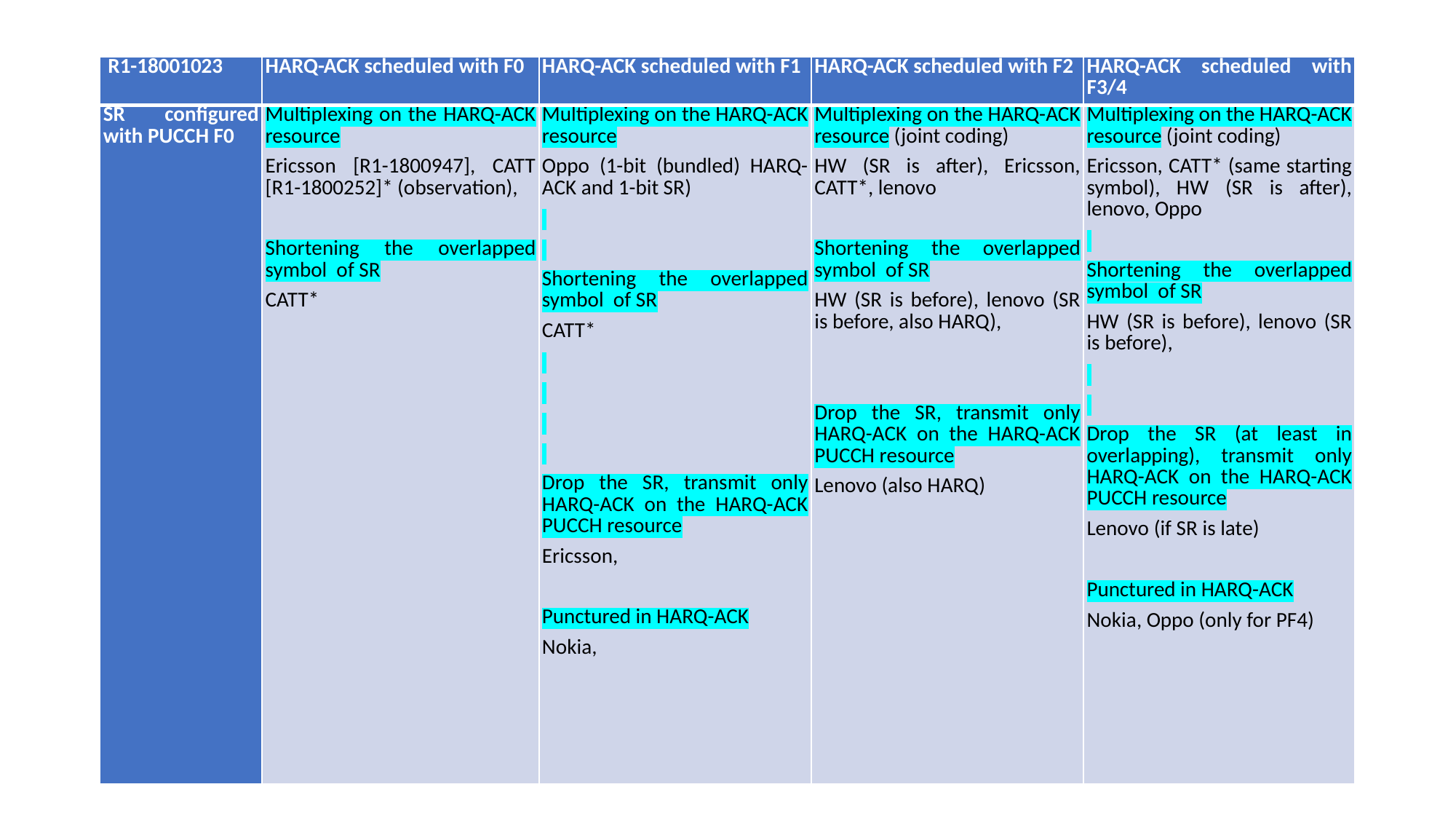

#
| R1-18001023 | HARQ-ACK scheduled with F0 | HARQ-ACK scheduled with F1 | HARQ-ACK scheduled with F2 | HARQ-ACK scheduled with F3/4 |
| --- | --- | --- | --- | --- |
| SR configured with PUCCH F0 | Multiplexing on the HARQ-ACK resource Ericsson [R1-1800947], CATT [R1-1800252]\* (observation),   Shortening the overlapped symbol of SR CATT\* | Multiplexing on the HARQ-ACK resource Oppo (1-bit (bundled) HARQ-ACK and 1-bit SR)     Shortening the overlapped symbol of SR CATT\*         Drop the SR, transmit only HARQ-ACK on the HARQ-ACK PUCCH resource Ericsson,   Punctured in HARQ-ACK Nokia, | Multiplexing on the HARQ-ACK resource (joint coding) HW (SR is after), Ericsson, CATT\*, lenovo   Shortening the overlapped symbol of SR HW (SR is before), lenovo (SR is before, also HARQ),     Drop the SR, transmit only HARQ-ACK on the HARQ-ACK PUCCH resource Lenovo (also HARQ) | Multiplexing on the HARQ-ACK resource (joint coding) Ericsson, CATT\* (same starting symbol), HW (SR is after), lenovo, Oppo   Shortening the overlapped symbol of SR HW (SR is before), lenovo (SR is before),     Drop the SR (at least in overlapping), transmit only HARQ-ACK on the HARQ-ACK PUCCH resource Lenovo (if SR is late)   Punctured in HARQ-ACK Nokia, Oppo (only for PF4) |